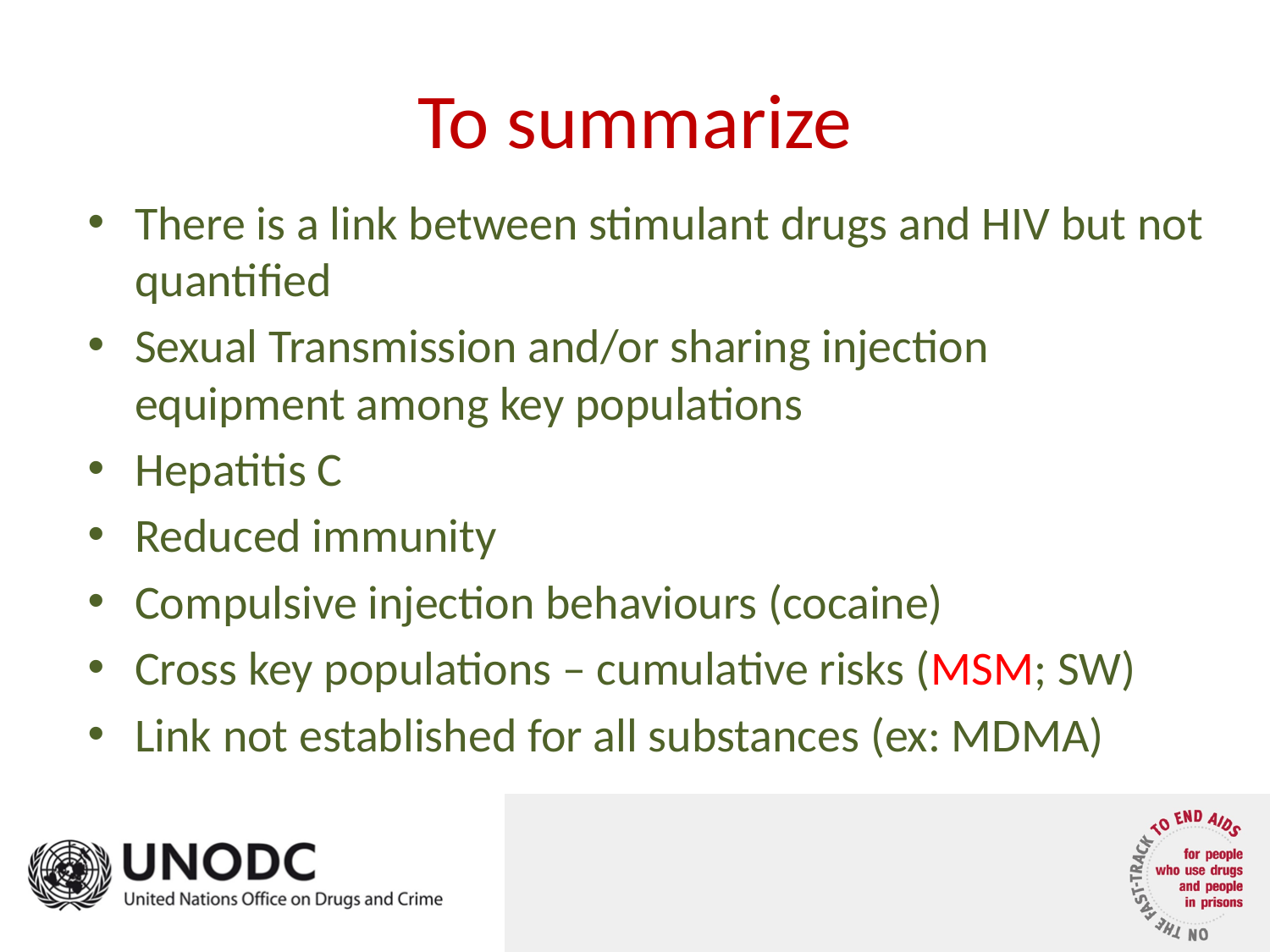

# To summarize
There is a link between stimulant drugs and HIV but not quantified
Sexual Transmission and/or sharing injection equipment among key populations
Hepatitis C
Reduced immunity
Compulsive injection behaviours (cocaine)
Cross key populations – cumulative risks (MSM; SW)
Link not established for all substances (ex: MDMA)